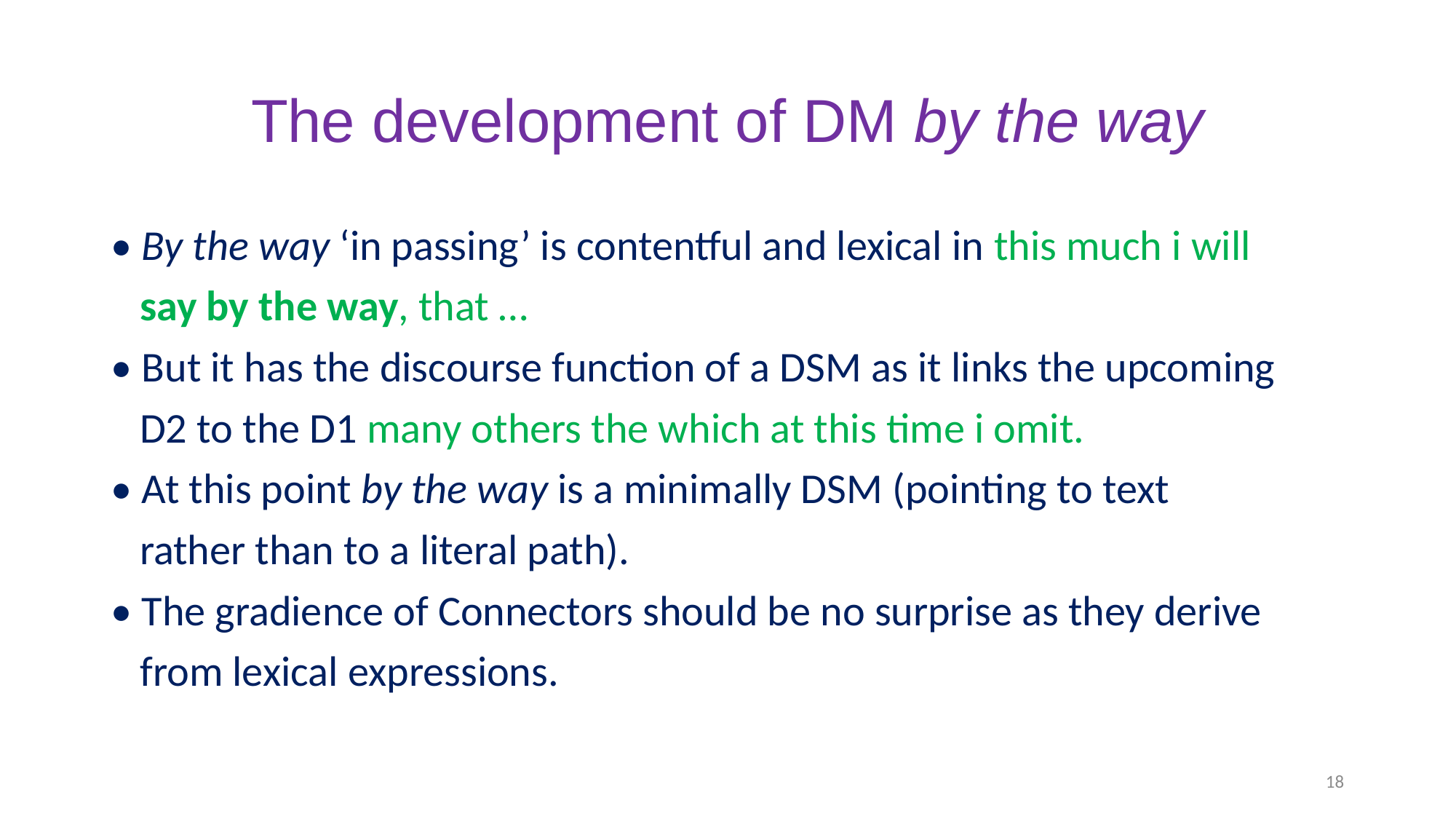

# The development of DM by the way
• By the way ‘in passing’ is contentful and lexical in this much i will
   say by the way, that …
• But it has the discourse function of a DSM as it links the upcoming
   D2 to the D1 many others the which at this time i omit.
• At this point by the way is a minimally DSM (pointing to text
   rather than to a literal path).
• The gradience of Connectors should be no surprise as they derive
   from lexical expressions.

18